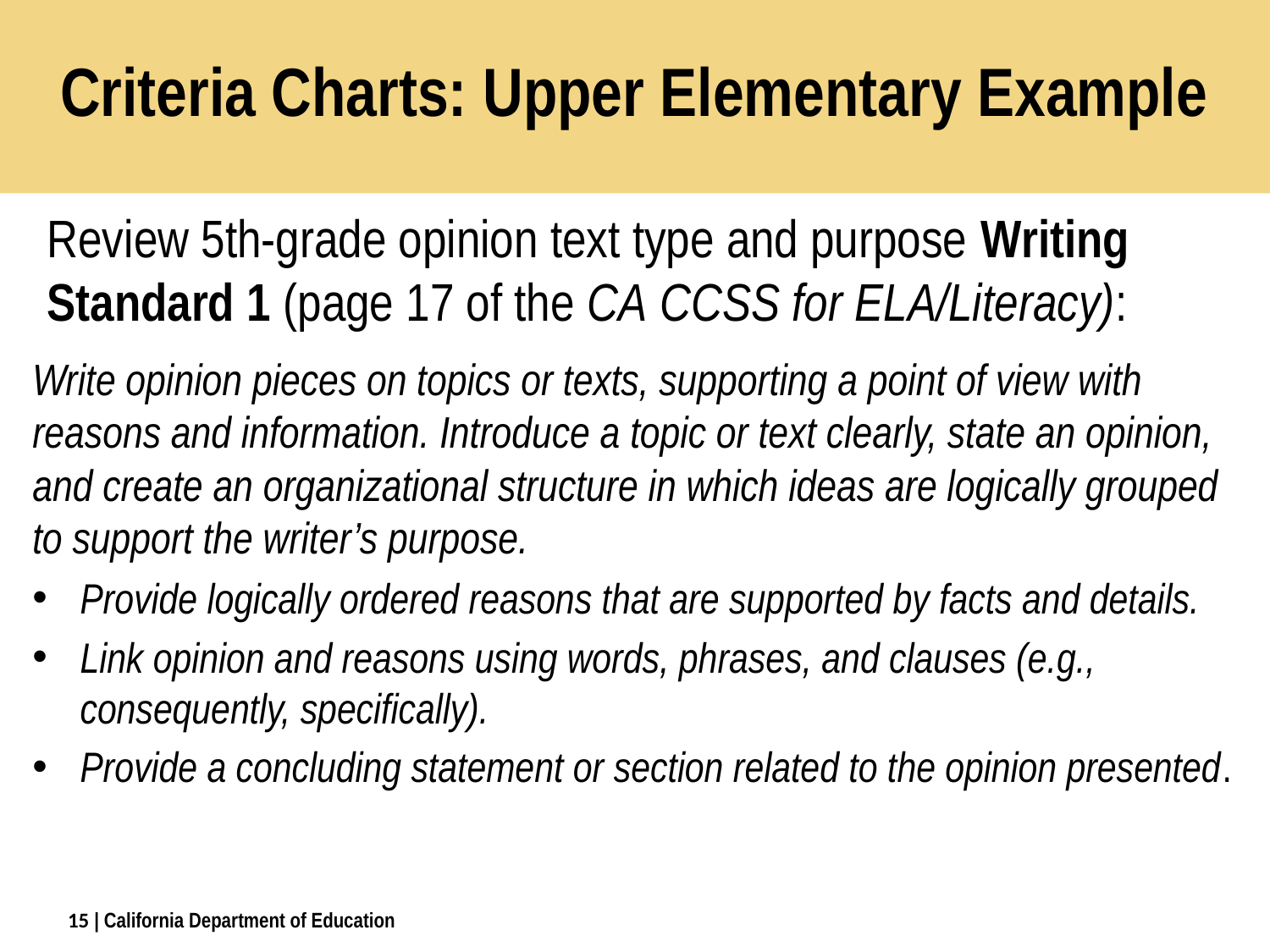

# Criteria Charts: Upper Elementary Example
Review 5th-grade opinion text type and purpose Writing Standard 1 (page 17 of the CA CCSS for ELA/Literacy):
Write opinion pieces on topics or texts, supporting a point of view with reasons and information. Introduce a topic or text clearly, state an opinion, and create an organizational structure in which ideas are logically grouped to support the writer’s purpose.
Provide logically ordered reasons that are supported by facts and details.
Link opinion and reasons using words, phrases, and clauses (e.g., consequently, specifically).
Provide a concluding statement or section related to the opinion presented.

15
| California Department of Education